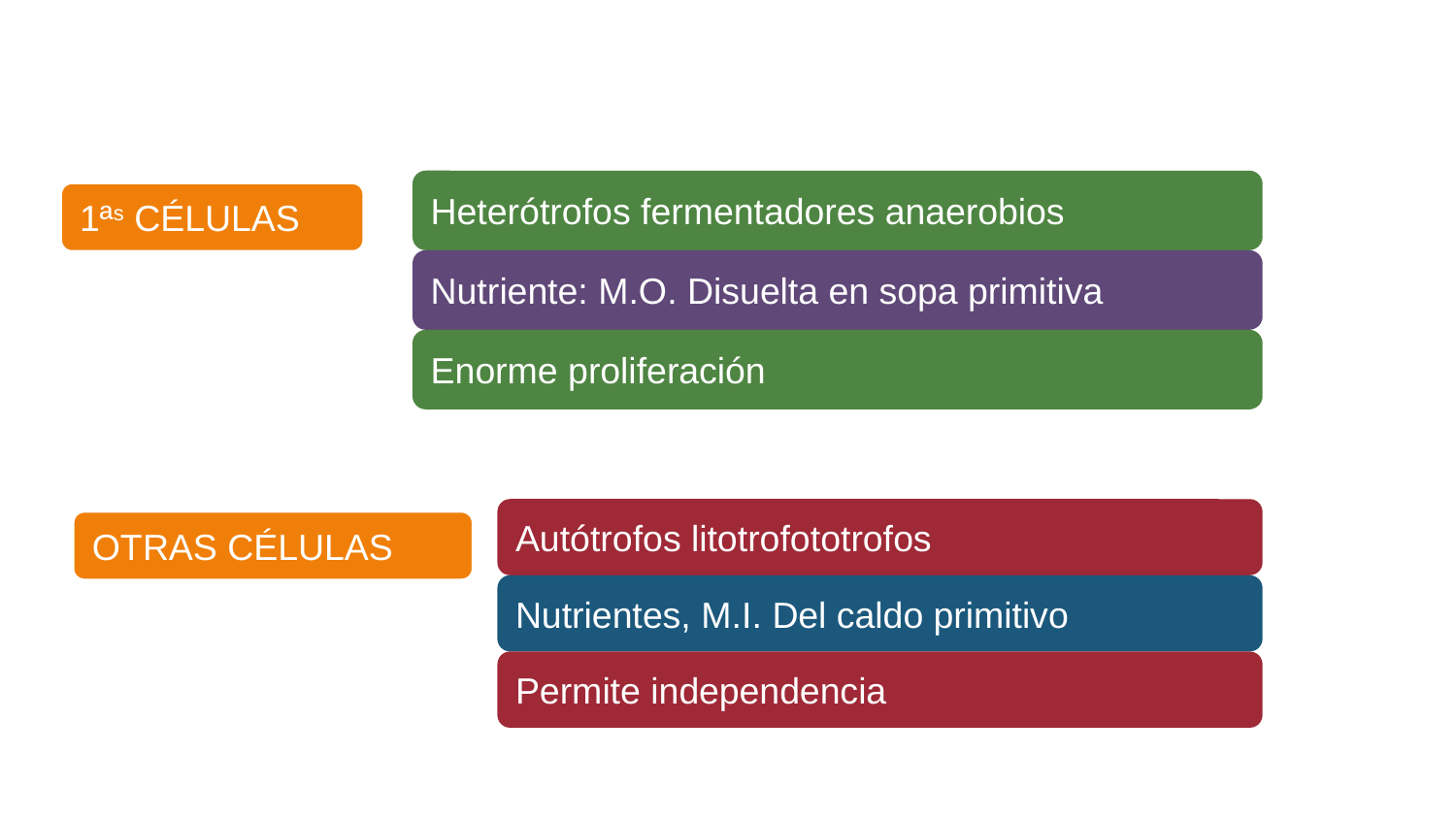

Heterótrofos fermentadores anaerobios
Nutriente: M.O. Disuelta en sopa primitiva
Enorme proliferación
1ªs CÉLULAS
Autótrofos litotrofototrofos
Nutrientes, M.I. Del caldo primitivo
Permite independencia
OTRAS CÉLULAS